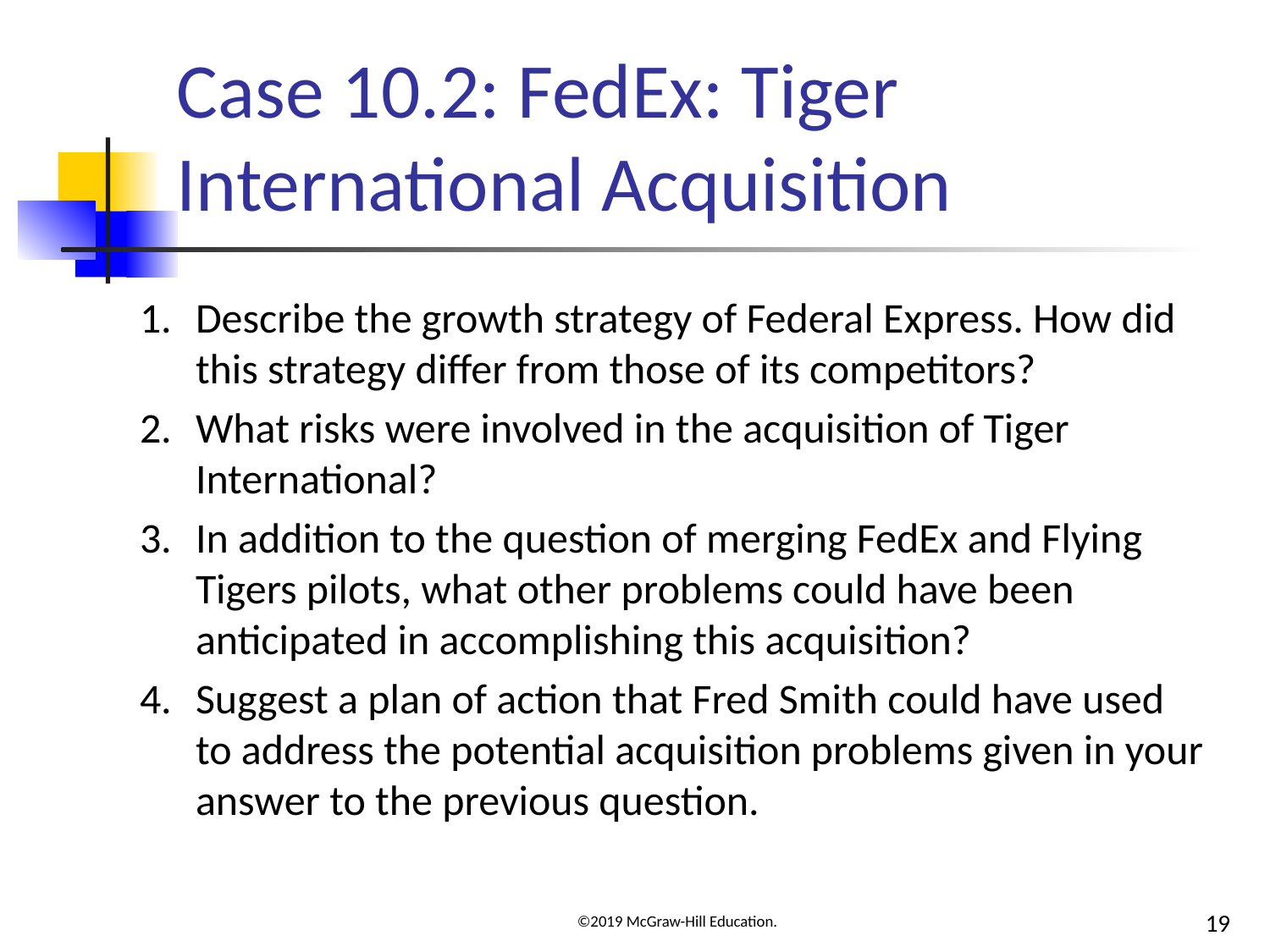

# Case 10.2: FedEx: Tiger International Acquisition
Describe the growth strategy of Federal Express. How did this strategy differ from those of its competitors?
What risks were involved in the acquisition of Tiger International?
In addition to the question of merging FedEx and Flying Tigers pilots, what other problems could have been anticipated in accomplishing this acquisition?
Suggest a plan of action that Fred Smith could have used to address the potential acquisition problems given in your answer to the previous question.